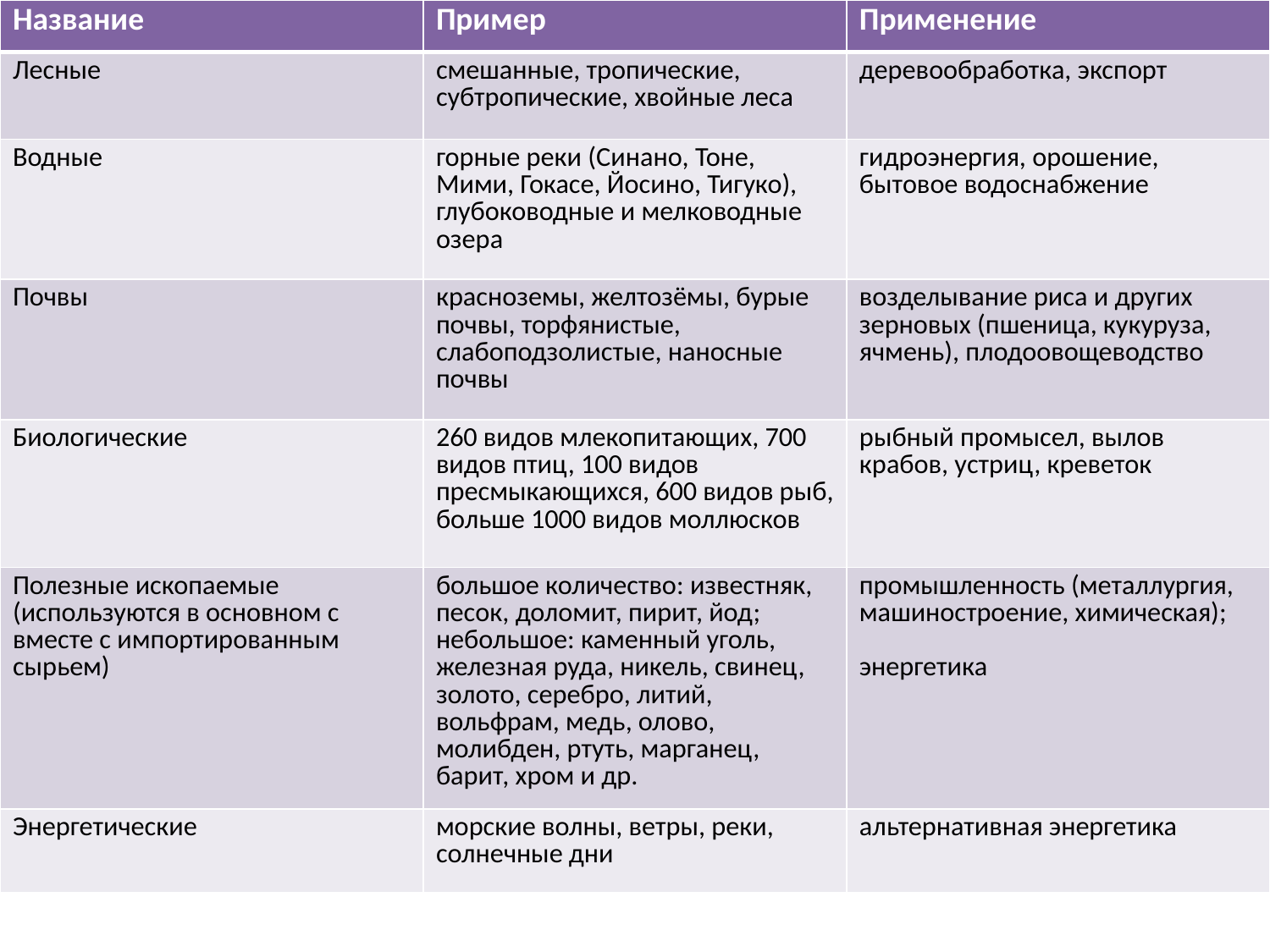

| Название | Пример | Применение |
| --- | --- | --- |
| Лесные | смешанные, тропические, субтропические, хвойные леса | деревообработка, экспорт |
| Водные | горные реки (Синано, Тоне, Мими, Гокасе, Йосино, Тигуко), глубоководные и мелководные озера | гидроэнергия, орошение, бытовое водоснабжение |
| Почвы | красноземы, желтозёмы, бурые почвы, торфянистые, слабоподзолистые, наносные почвы | возделывание риса и других зерновых (пшеница, кукуруза, ячмень), плодоовощеводство |
| Биологические | 260 видов млекопитающих, 700 видов птиц, 100 видов пресмыкающихся, 600 видов рыб, больше 1000 видов моллюсков | рыбный промысел, вылов крабов, устриц, креветок |
| Полезные ископаемые (используются в основном с вместе с импортированным сырьем) | большое количество: известняк, песок, доломит, пирит, йод; небольшое: каменный уголь, железная руда, никель, свинец, золото, серебро, литий, вольфрам, медь, олово, молибден, ртуть, марганец, барит, хром и др. | промышленность (металлургия, машиностроение, химическая); энергетика |
| Энергетические | морские волны, ветры, реки, солнечные дни | альтернативная энергетика |